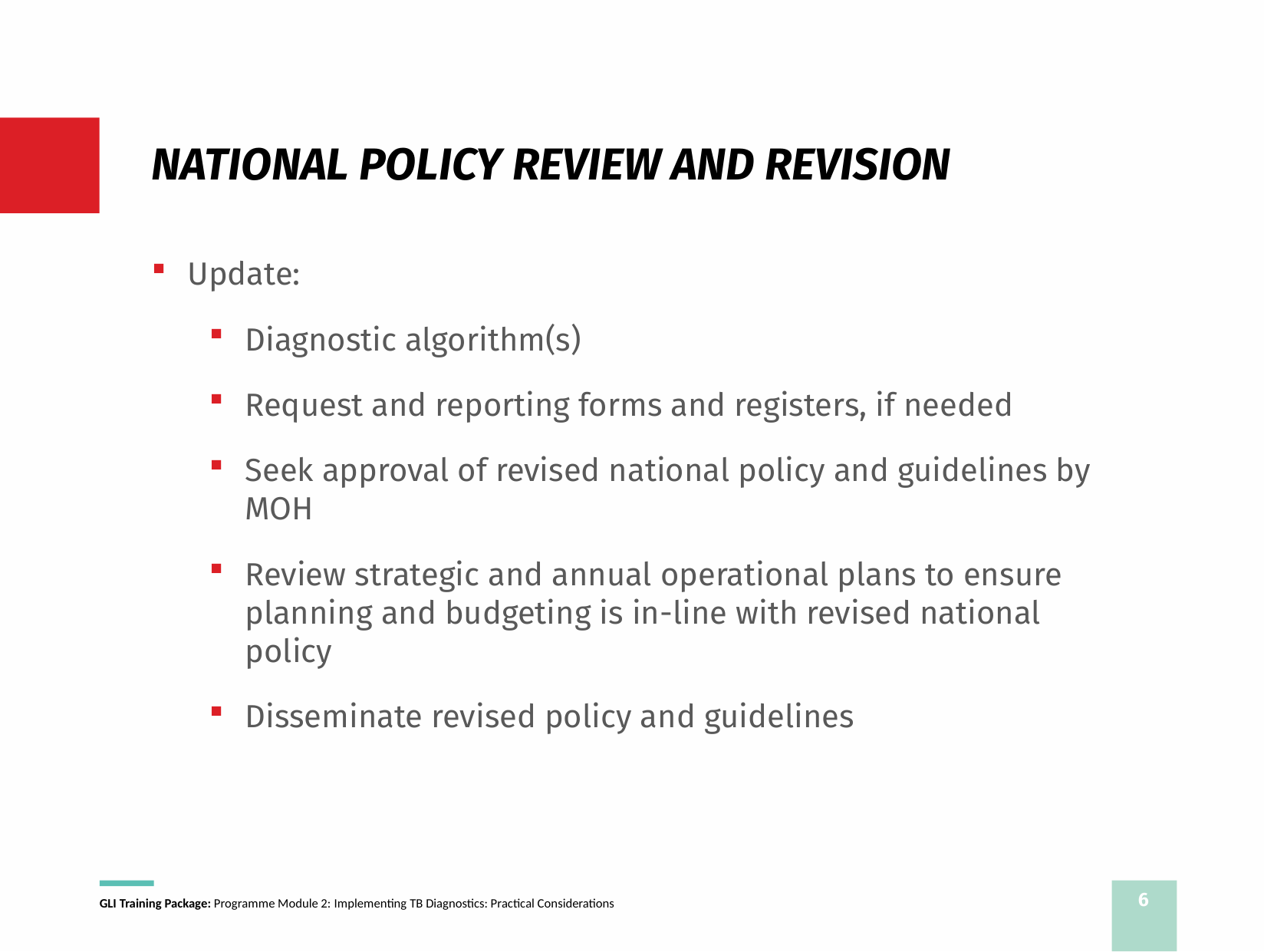

# NATIONAL POLICY REVIEW AND REVISION
Update:
Diagnostic algorithm(s)
Request and reporting forms and registers, if needed
Seek approval of revised national policy and guidelines by MOH
Review strategic and annual operational plans to ensure planning and budgeting is in-line with revised national policy
Disseminate revised policy and guidelines